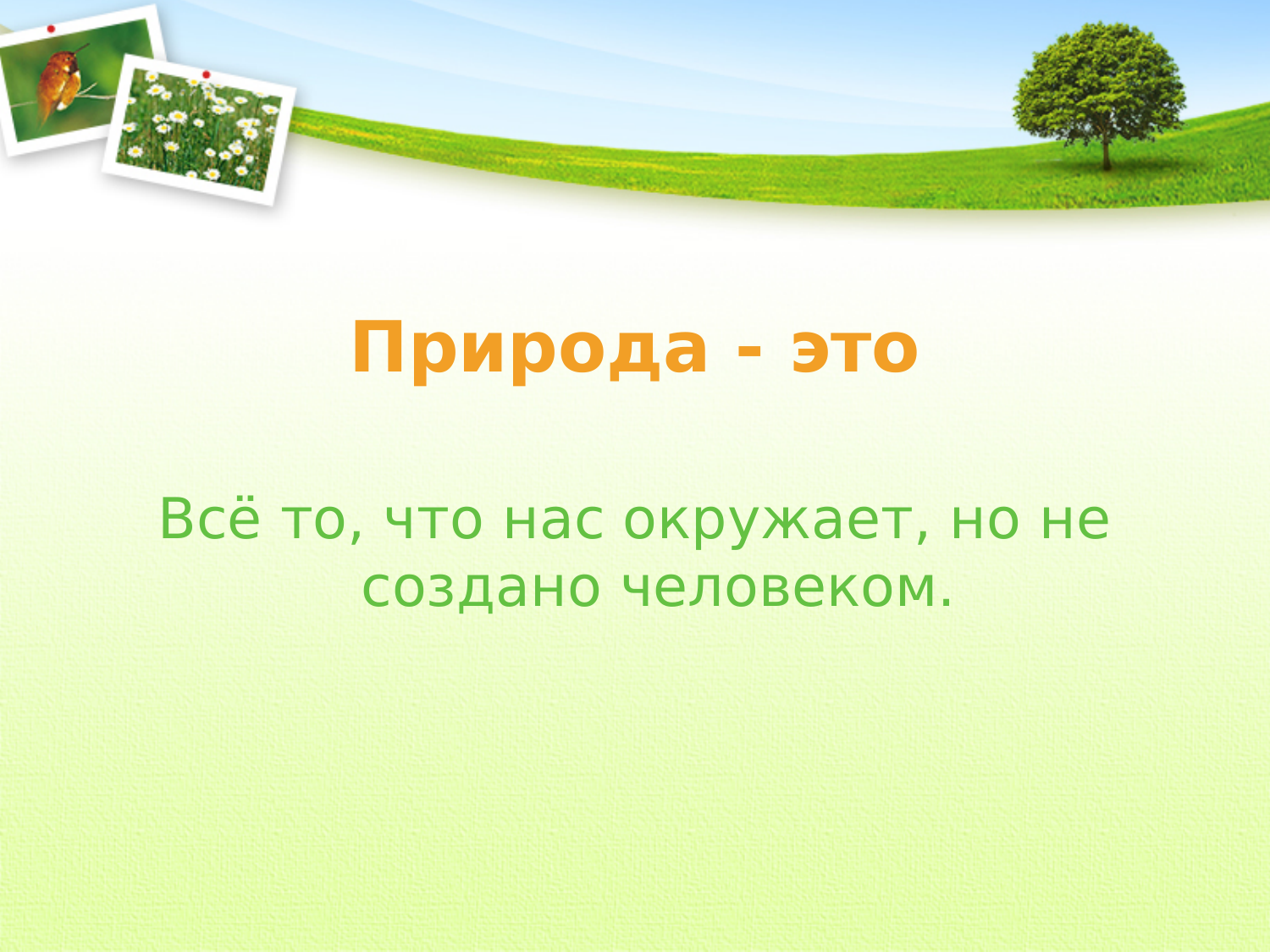

# Природа - это
Всё то, что нас окружает, но не создано человеком.